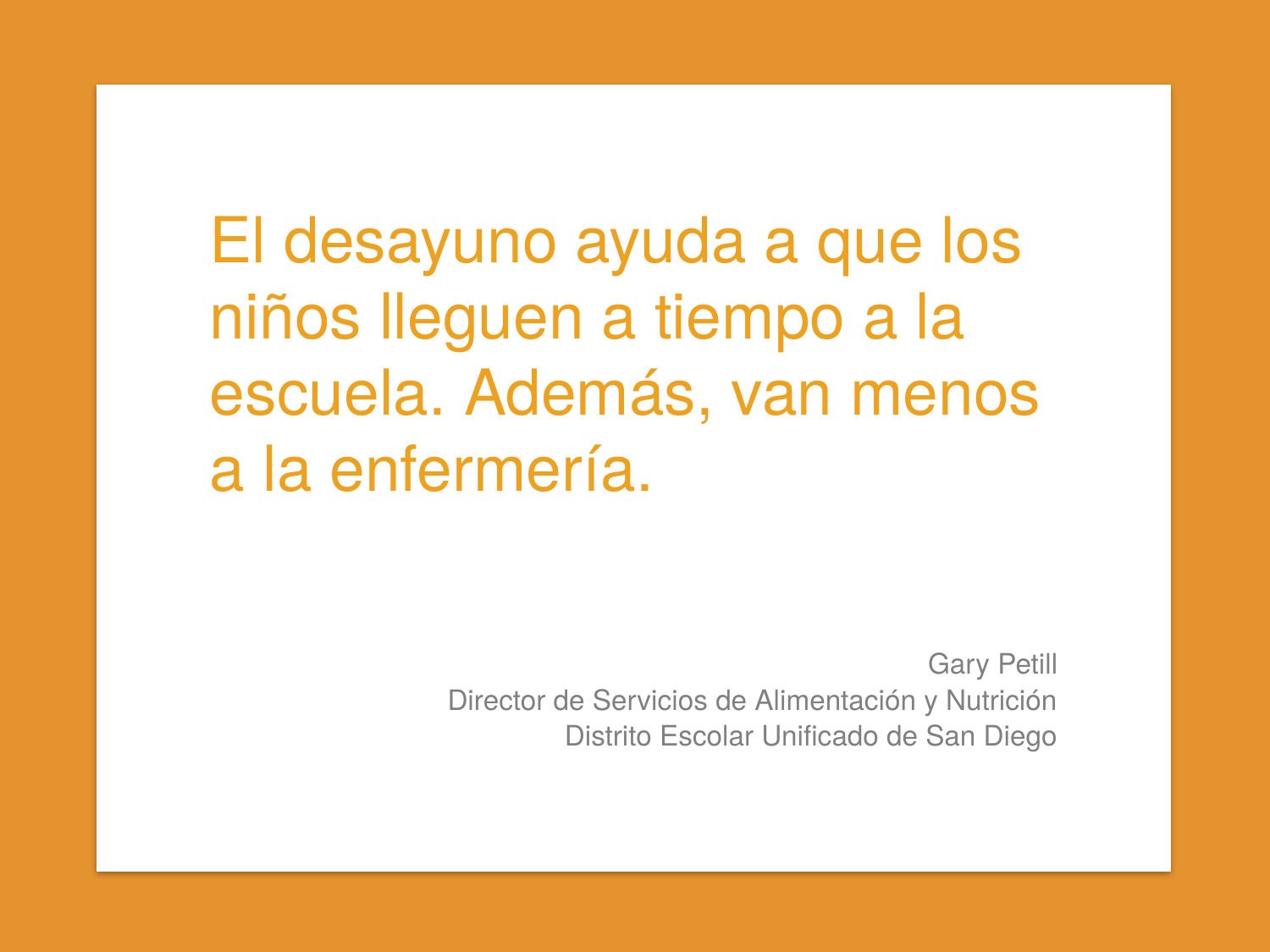

El desayuno ayuda a que los niños lleguen a tiempo a la escuela. Además, van menos a la enfermería.
Gary Petill
Director de Servicios de Alimentación y Nutrición
Distrito Escolar Unificado de San Diego